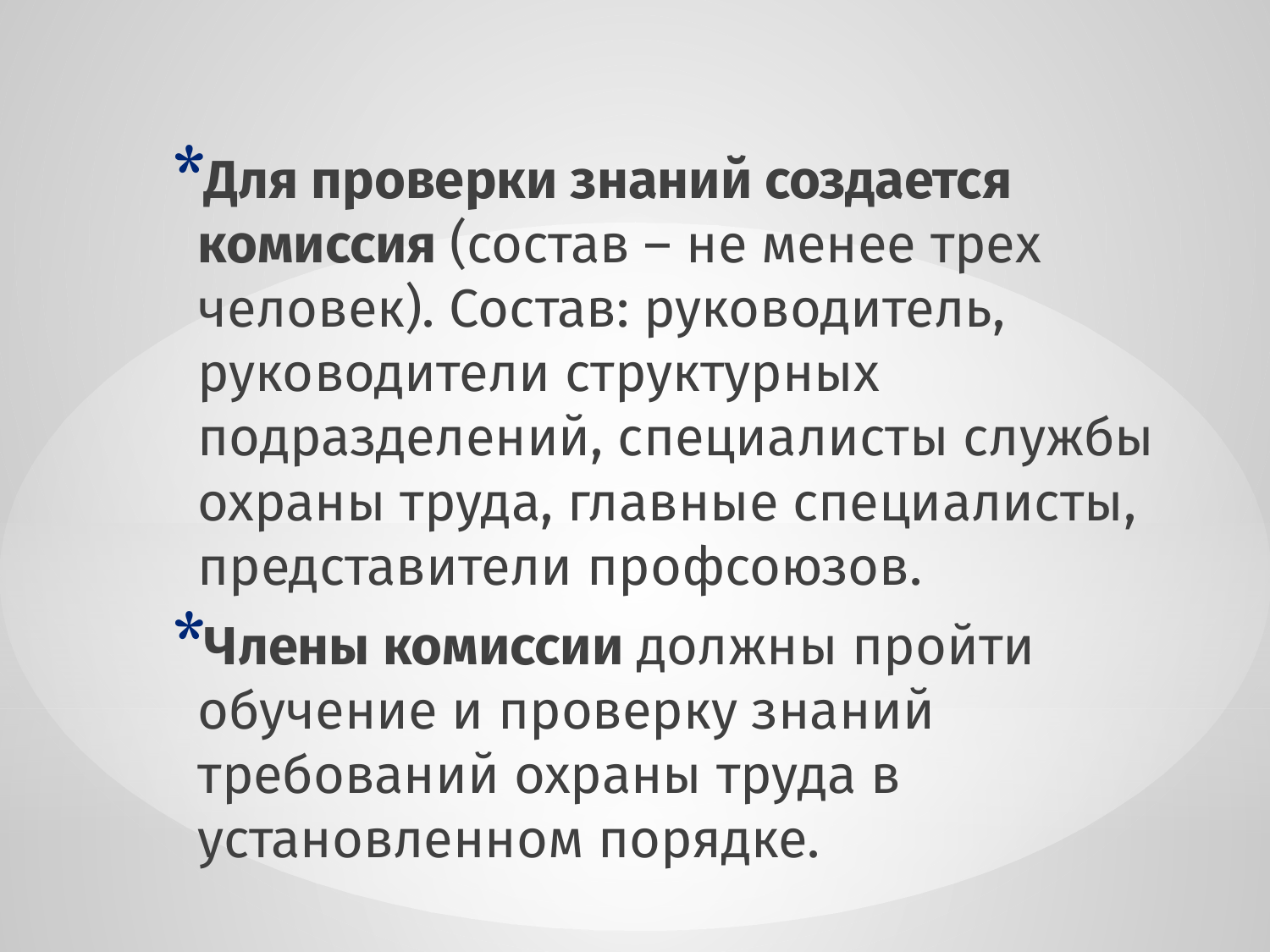

Для проверки знаний создается комиссия (состав – не менее трех человек). Состав: руководитель, руководители структурных подразделений, специалисты службы охраны труда, главные специалисты, представители профсоюзов.
Члены комиссии должны пройти обучение и проверку знаний требований охраны труда в установленном порядке.